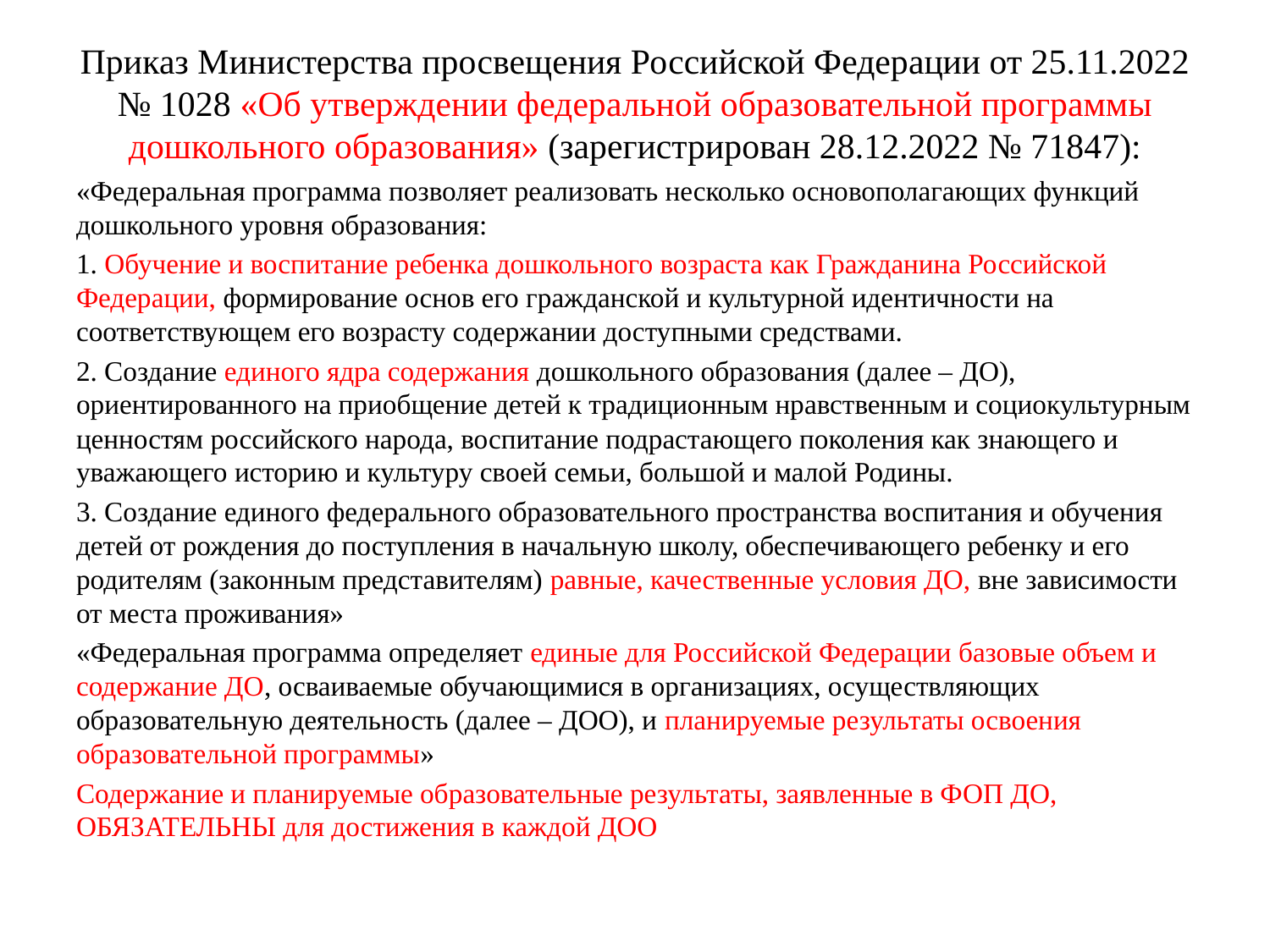

# Приказ Министерства просвещения Российской Федерации от 25.11.2022 № 1028 «Об утверждении федеральной образовательной программы дошкольного образования» (зарегистрирован 28.12.2022 № 71847):
«Федеральная программа позволяет реализовать несколько основополагающих функций дошкольного уровня образования:
1. Обучение и воспитание ребенка дошкольного возраста как Гражданина Российской Федерации, формирование основ его гражданской и культурной идентичности на соответствующем его возрасту содержании доступными средствами.
2. Создание единого ядра содержания дошкольного образования (далее – ДО), ориентированного на приобщение детей к традиционным нравственным и социокультурным ценностям российского народа, воспитание подрастающего поколения как знающего и уважающего историю и культуру своей семьи, большой и малой Родины.
3. Создание единого федерального образовательного пространства воспитания и обучения детей от рождения до поступления в начальную школу, обеспечивающего ребенку и его родителям (законным представителям) равные, качественные условия ДО, вне зависимости от места проживания»
«Федеральная программа определяет единые для Российской Федерации базовые объем и содержание ДО, осваиваемые обучающимися в организациях, осуществляющих образовательную деятельность (далее – ДОО), и планируемые результаты освоения образовательной программы»
Содержание и планируемые образовательные результаты, заявленные в ФОП ДО, ОБЯЗАТЕЛЬНЫ для достижения в каждой ДОО